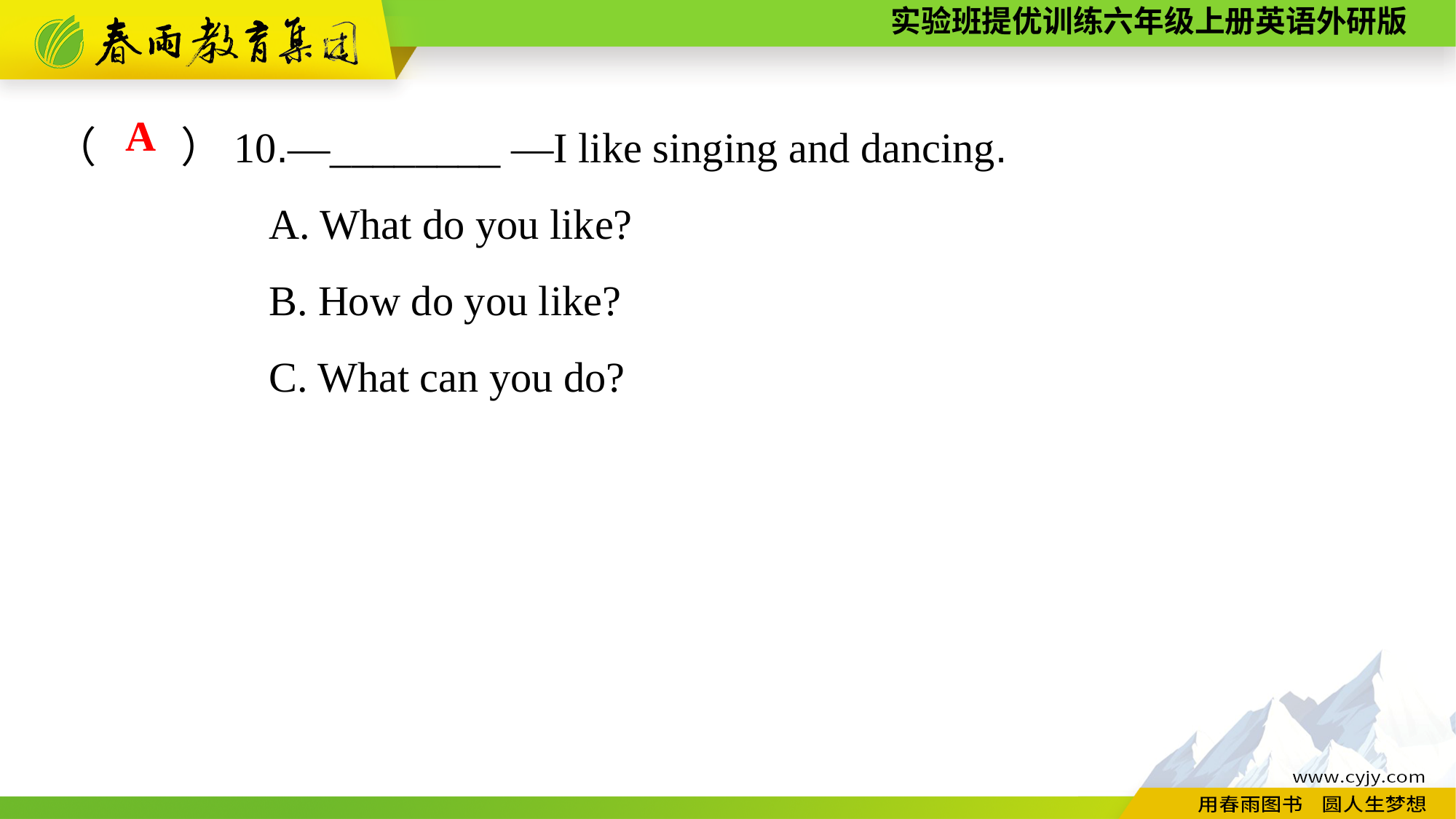

（　　）10.—________ —I like singing and dancing.
A. What do you like?
B. How do you like?
C. What can you do?
A